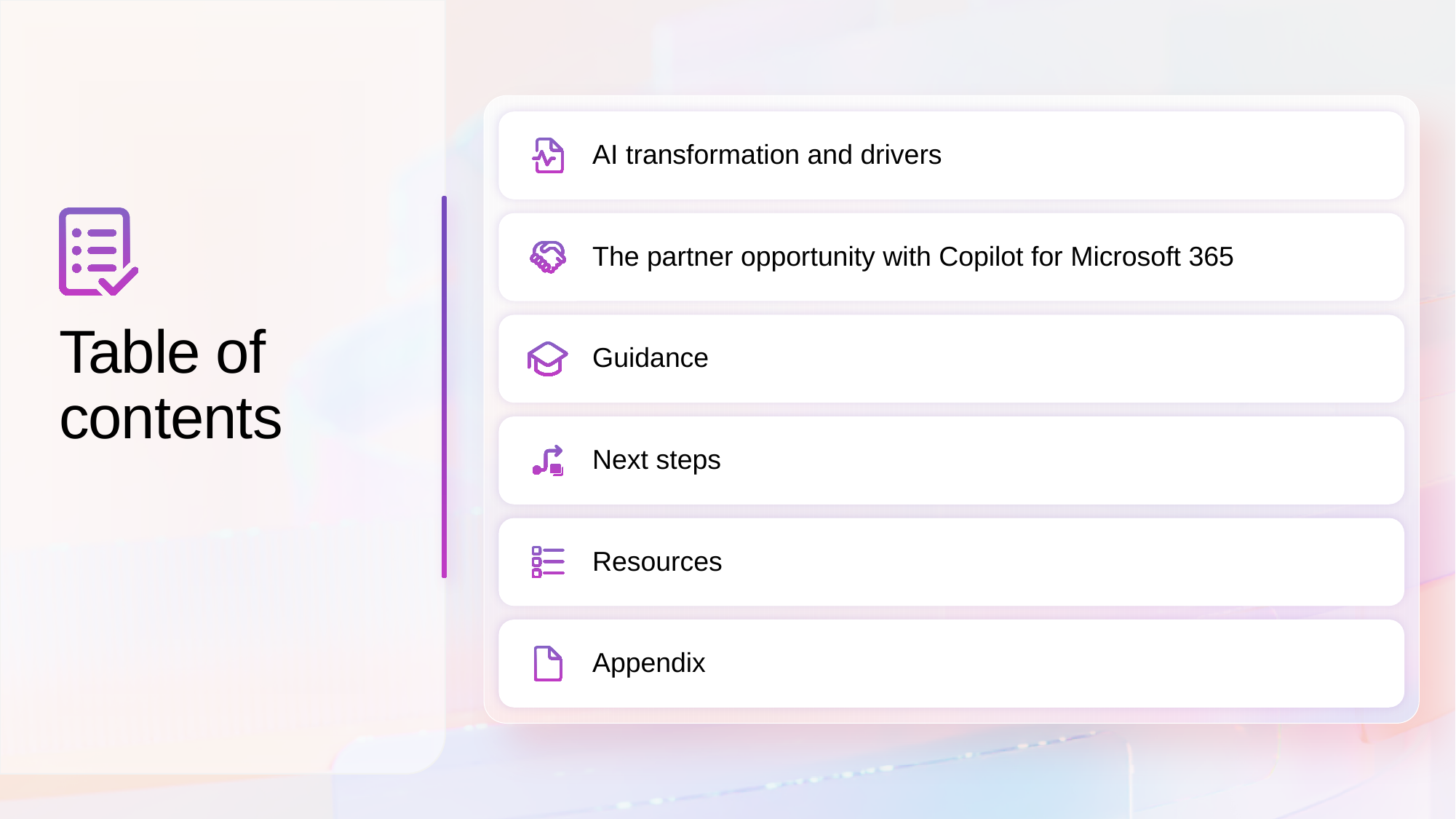

AI transformation and drivers

The partner opportunity with Copilot for Microsoft 365

Table of contents

Guidance

Next steps

Resources

Appendix